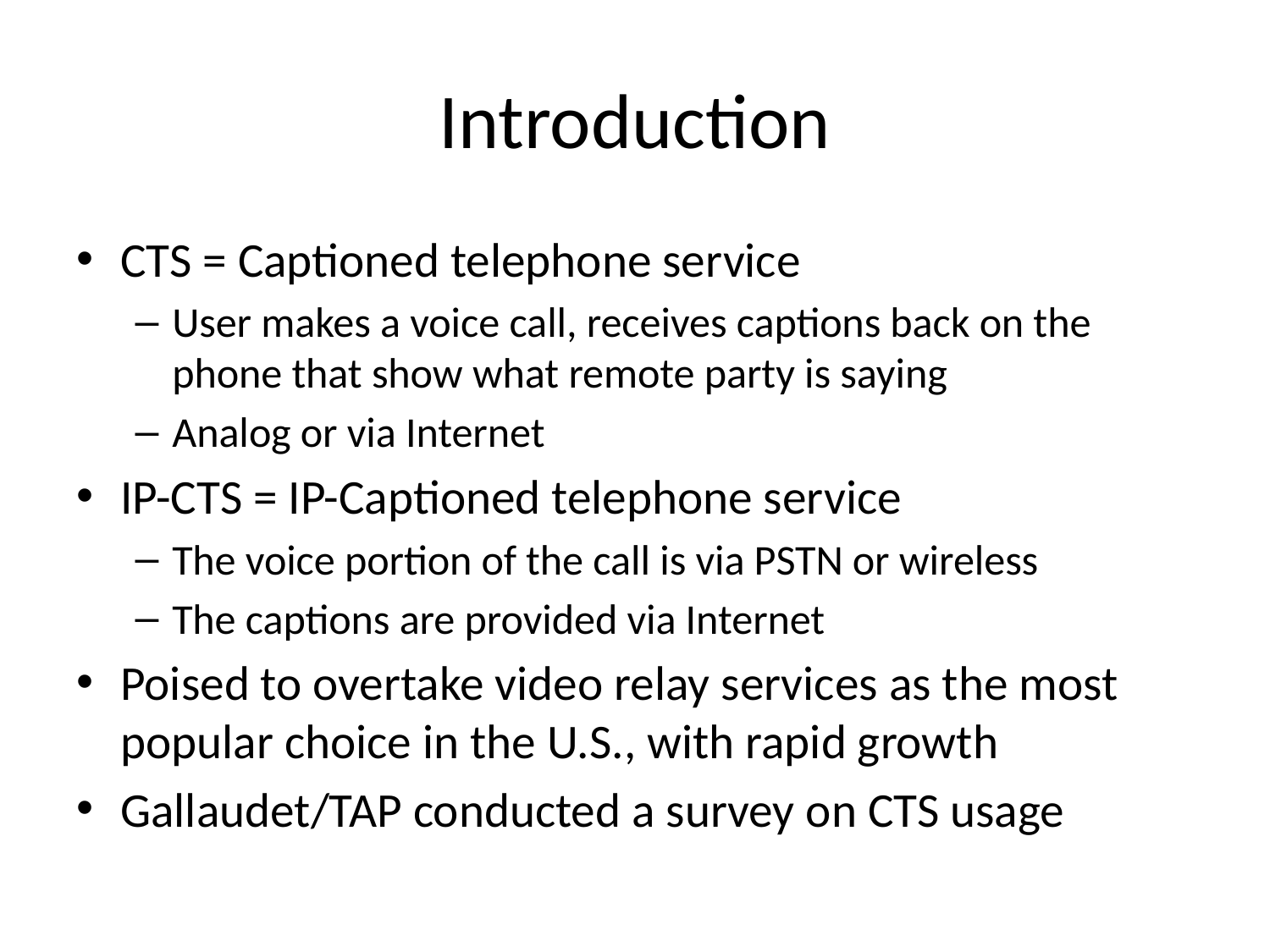

# Introduction
CTS = Captioned telephone service
User makes a voice call, receives captions back on the phone that show what remote party is saying
Analog or via Internet
IP-CTS = IP-Captioned telephone service
The voice portion of the call is via PSTN or wireless
The captions are provided via Internet
Poised to overtake video relay services as the most popular choice in the U.S., with rapid growth
Gallaudet/TAP conducted a survey on CTS usage